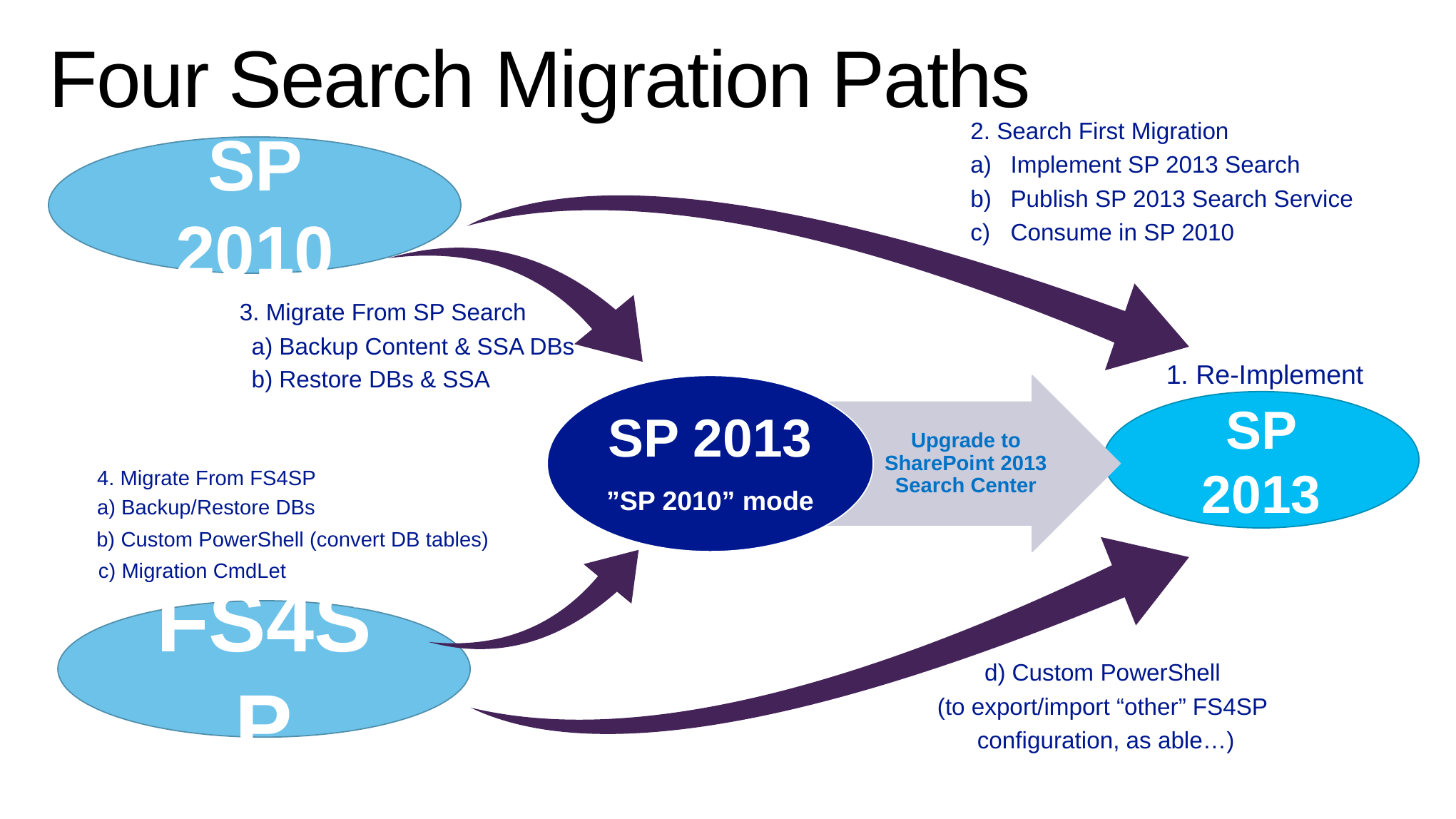

# Four Search Migration Paths
2. Search First Migration
Implement SP 2013 Search
Publish SP 2013 Search Service
Consume in SP 2010
SP 2010

3. Migrate From SP Search
a) Backup Content & SSA DBs
1. Re-Implement
b) Restore DBs & SSA
SP 2013
”SP 2010” mode
Upgrade to SharePoint 2013 Search Center
SP 2013
4. Migrate From FS4SP
a) Backup/Restore DBs
b) Custom PowerShell (convert DB tables)

c) Migration CmdLet
FS4SP
d) Custom PowerShell
(to export/import “other” FS4SP
configuration, as able…)